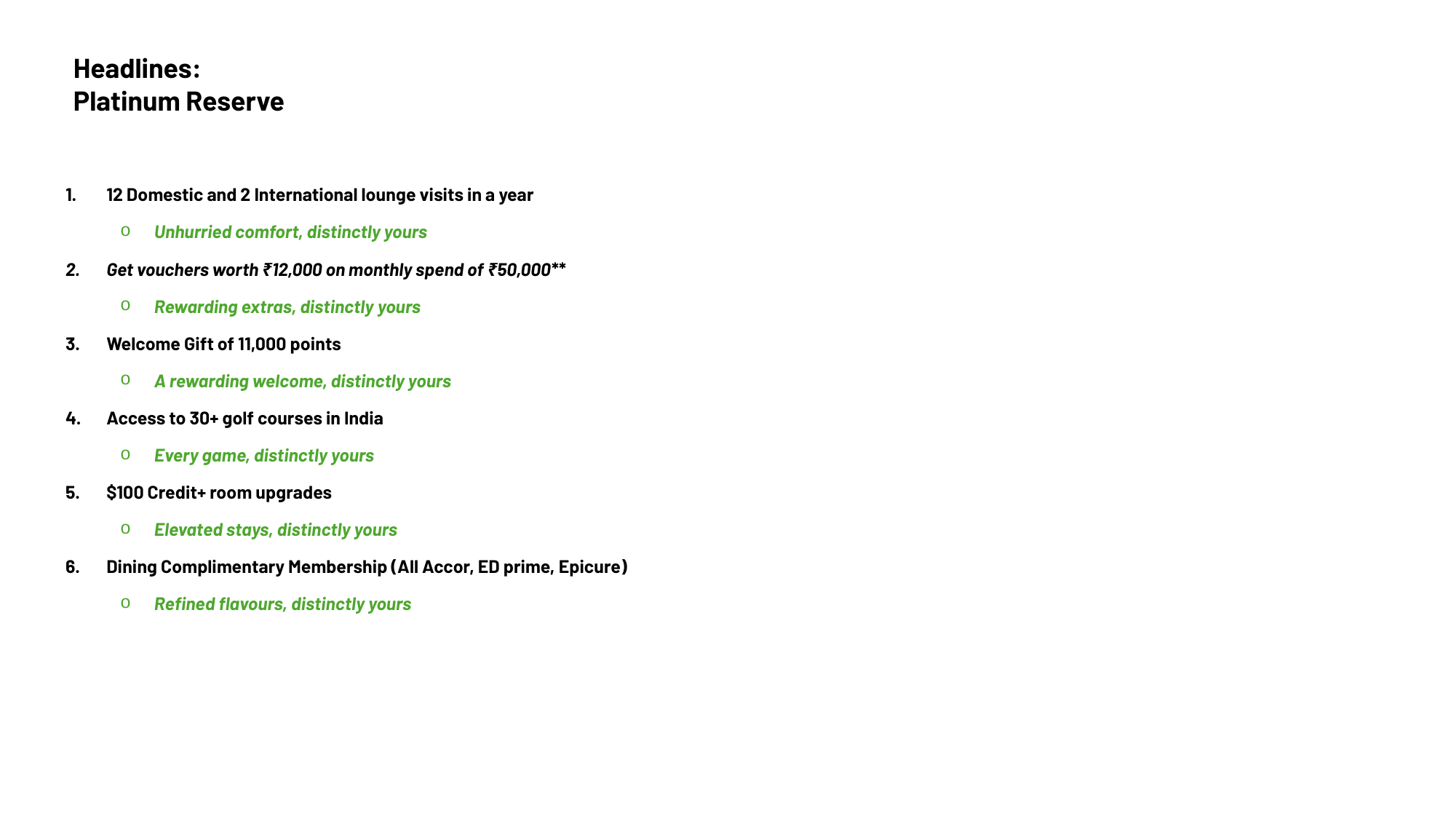

Headlines:
Platinum Reserve
12 Domestic and 2 International lounge visits in a year
Unhurried comfort, distinctly yours
Get vouchers worth ₹12,000 on monthly spend of ₹50,000**
Rewarding extras, distinctly yours
Welcome Gift of 11,000 points
A rewarding welcome, distinctly yours
Access to 30+ golf courses in India
Every game, distinctly yours
$100 Credit+ room upgrades
Elevated stays, distinctly yours
Dining Complimentary Membership (All Accor, ED prime, Epicure)
Refined flavours, distinctly yours